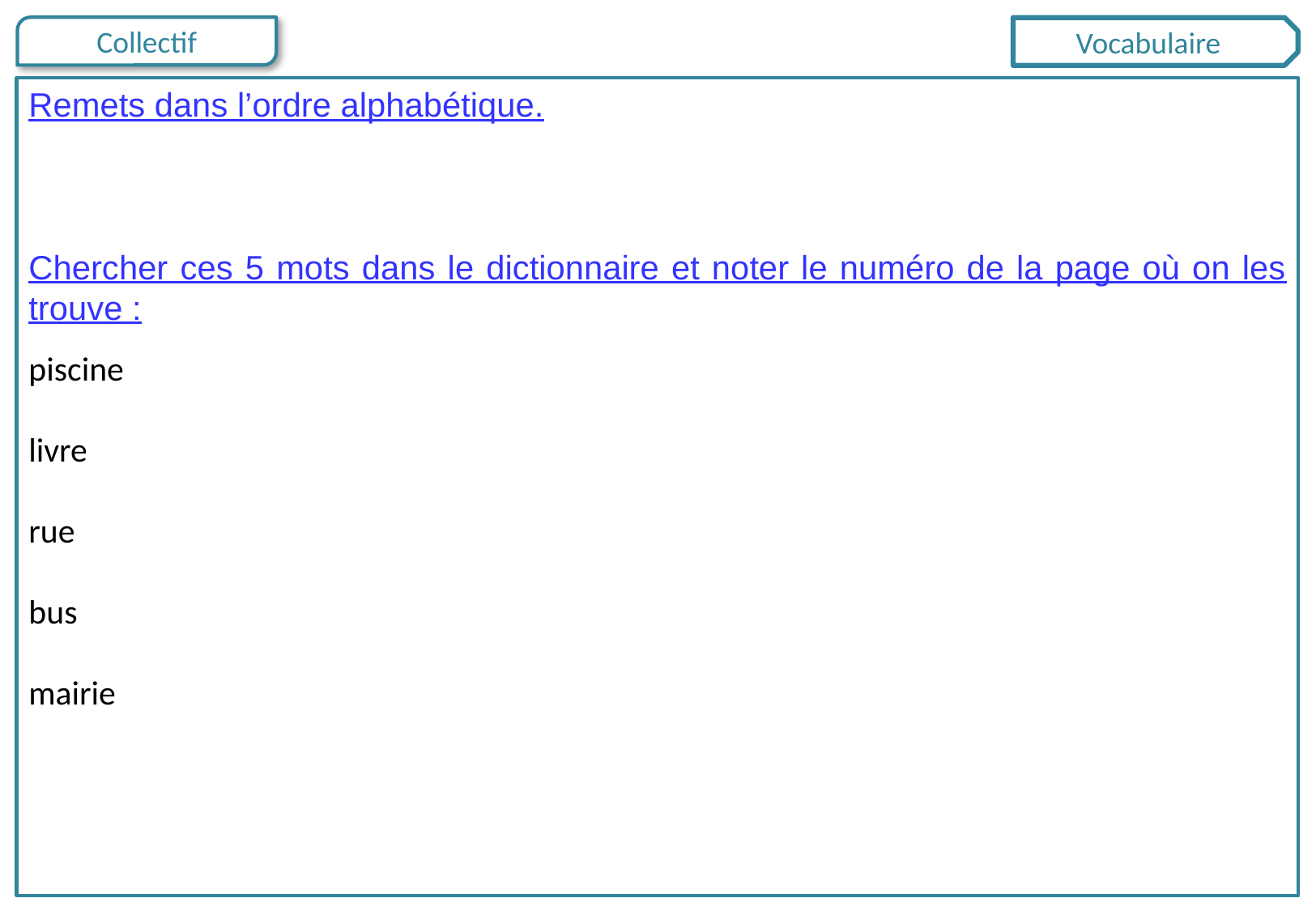

Vocabulaire
Remets dans l’ordre alphabétique.

Chercher ces 5 mots dans le dictionnaire et noter le numéro de la page où on les trouve :
piscine
livre
rue
bus
mairie